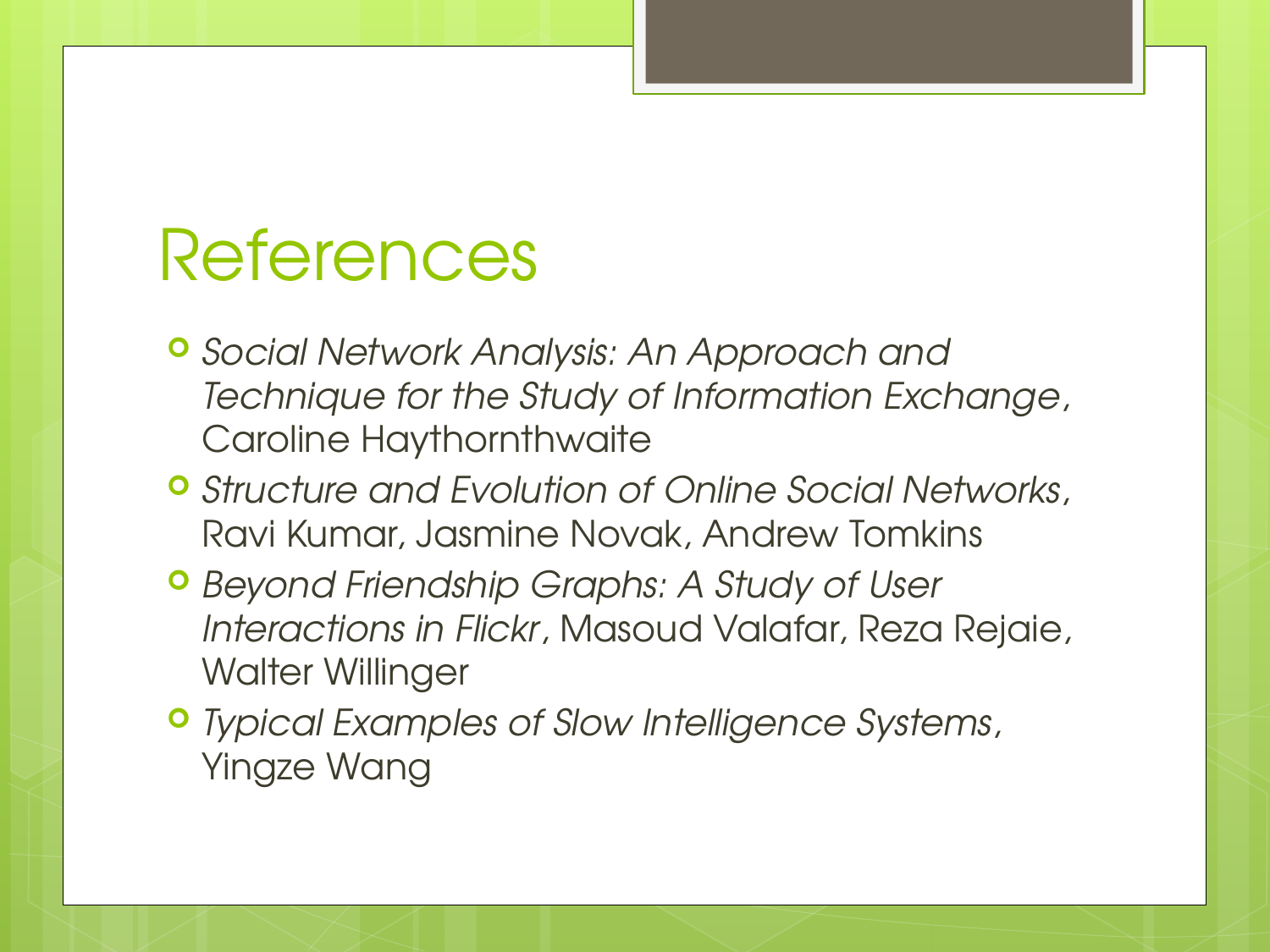

# References
Social Network Analysis: An Approach and Technique for the Study of Information Exchange, Caroline Haythornthwaite
Structure and Evolution of Online Social Networks, Ravi Kumar, Jasmine Novak, Andrew Tomkins
Beyond Friendship Graphs: A Study of User Interactions in Flickr, Masoud Valafar, Reza Rejaie, Walter Willinger
Typical Examples of Slow Intelligence Systems, Yingze Wang